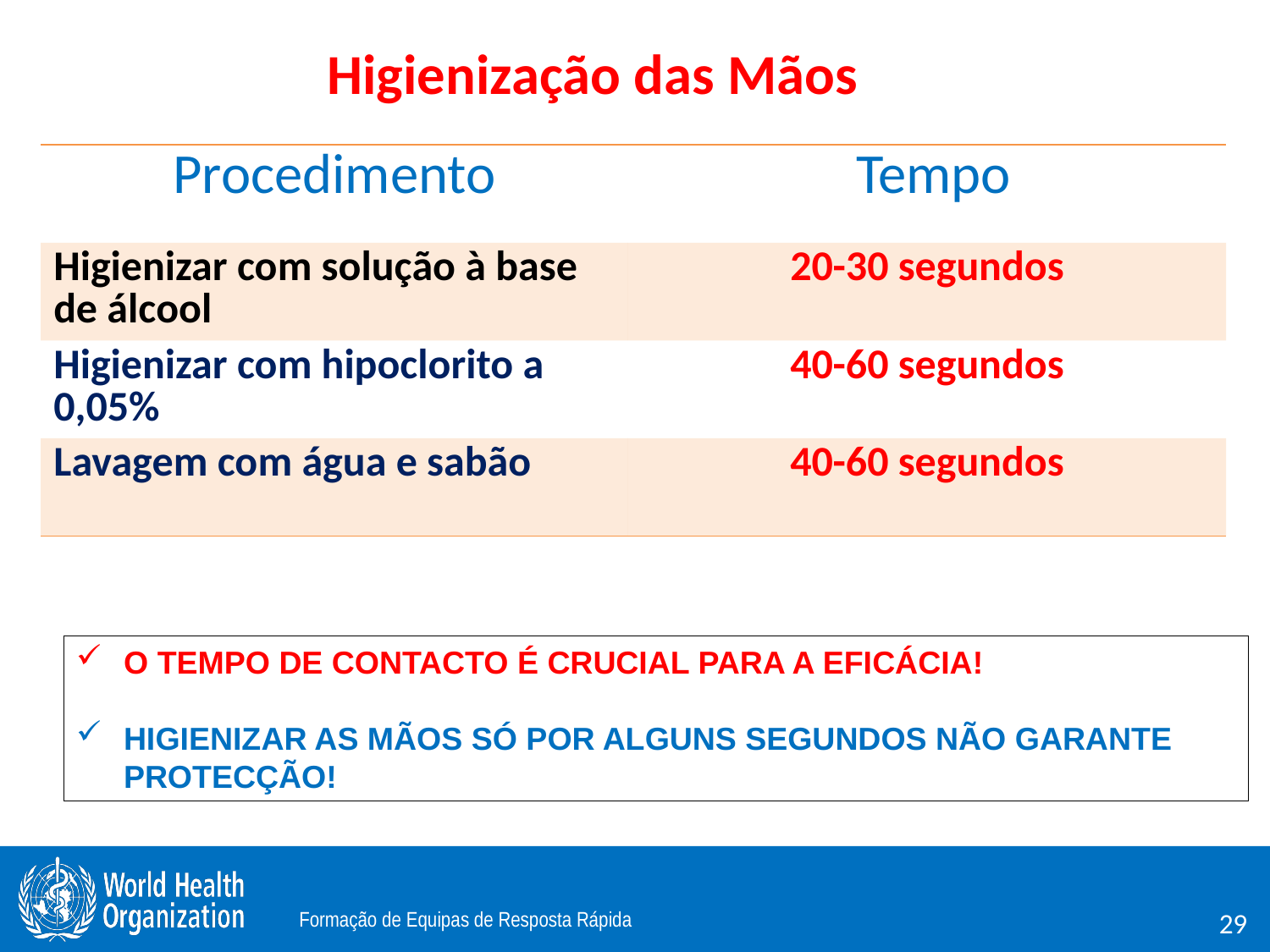

Higienização das Mãos
| Procedimento | Tempo |
| --- | --- |
| Higienizar com solução à base de álcool | 20-30 segundos |
| Higienizar com hipoclorito a 0,05% | 40-60 segundos |
| Lavagem com água e sabão | 40-60 segundos |
O TEMPO DE CONTACTO É CRUCIAL PARA A EFICÁCIA!

HIGIENIZAR AS MÃOS SÓ POR ALGUNS SEGUNDOS NÃO GARANTE PROTECÇÃO!